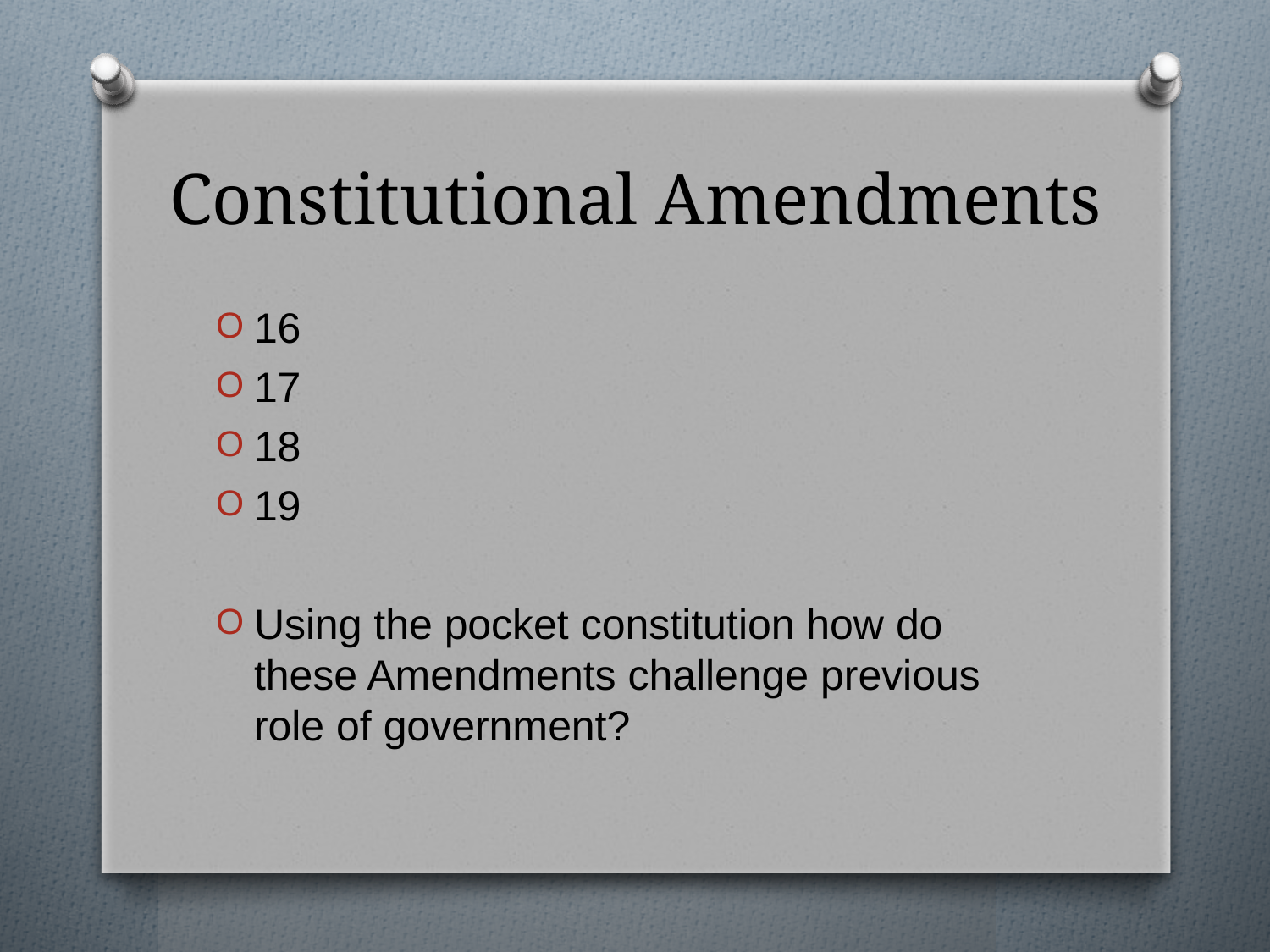

# Constitutional Amendments
16
17
18
19

Using the pocket constitution how do these Amendments challenge previous role of government?